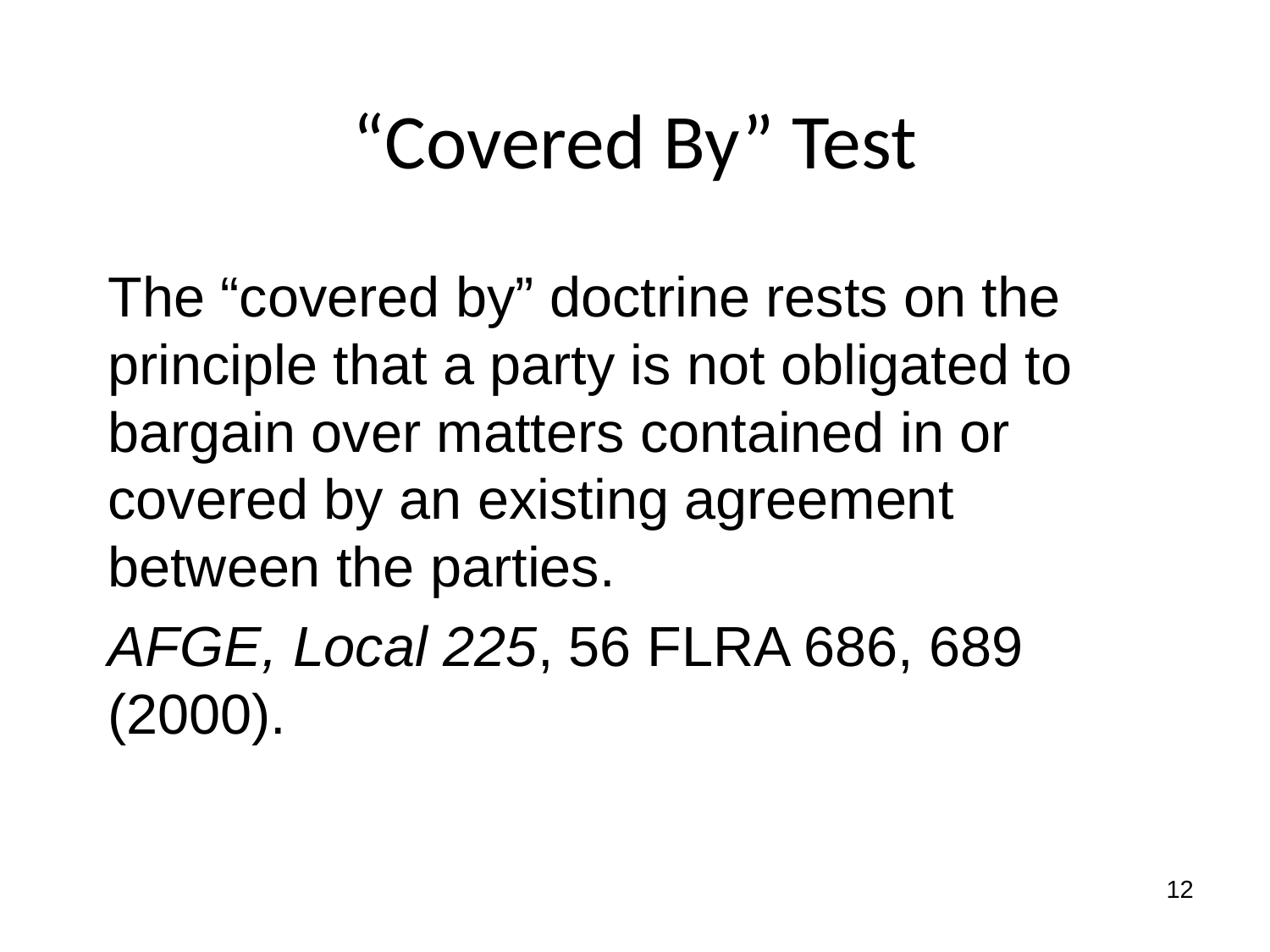

# “Covered By” Test
The “covered by” doctrine rests on the principle that a party is not obligated to bargain over matters contained in or covered by an existing agreement between the parties.
AFGE, Local 225, 56 FLRA 686, 689 (2000).
12